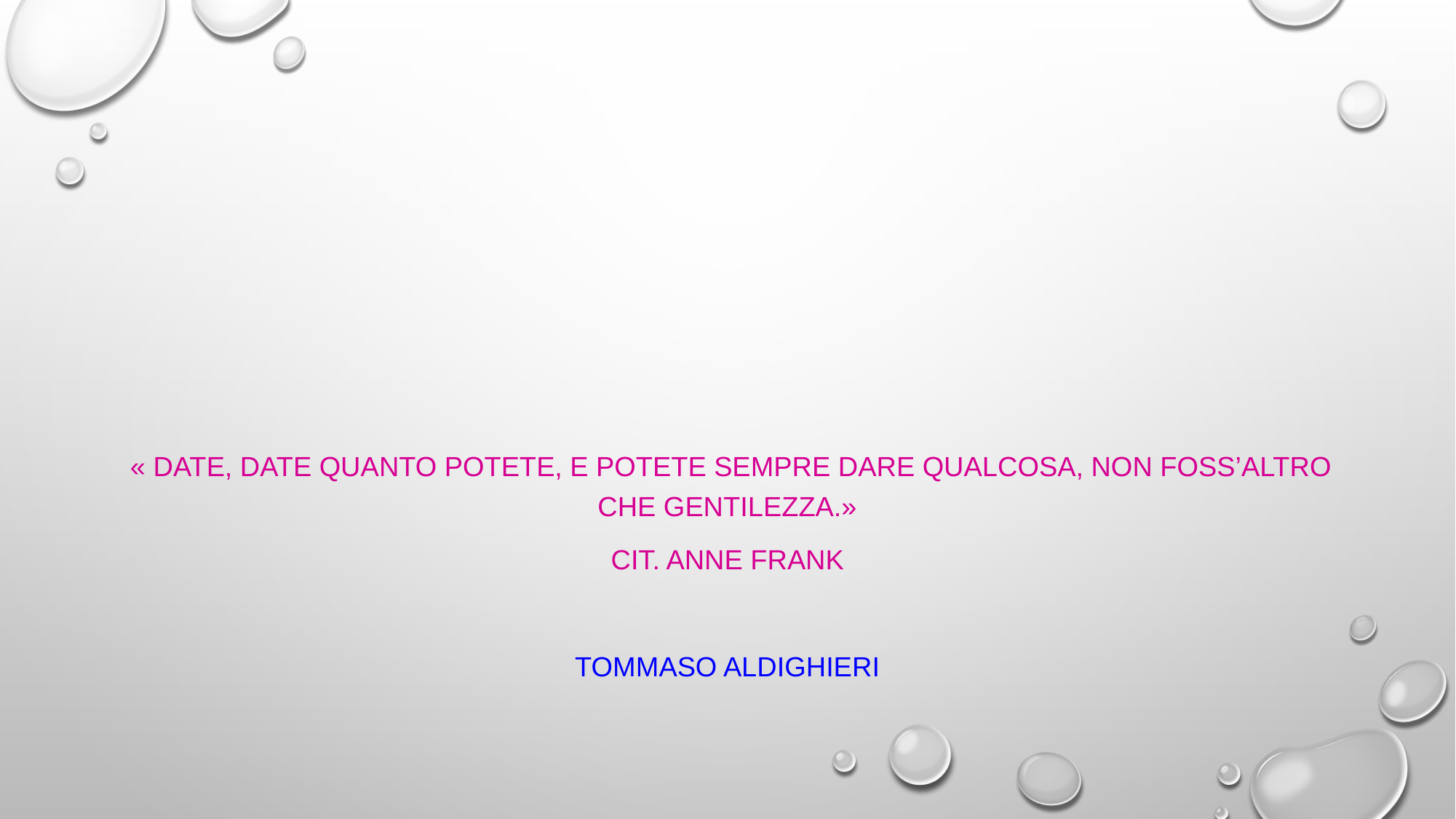

« Date, date quanto potete, e potete sempre dare qualcosa, non foss’altro che gentilezza.»
Cit. Anne Frank

Tommaso Aldighieri